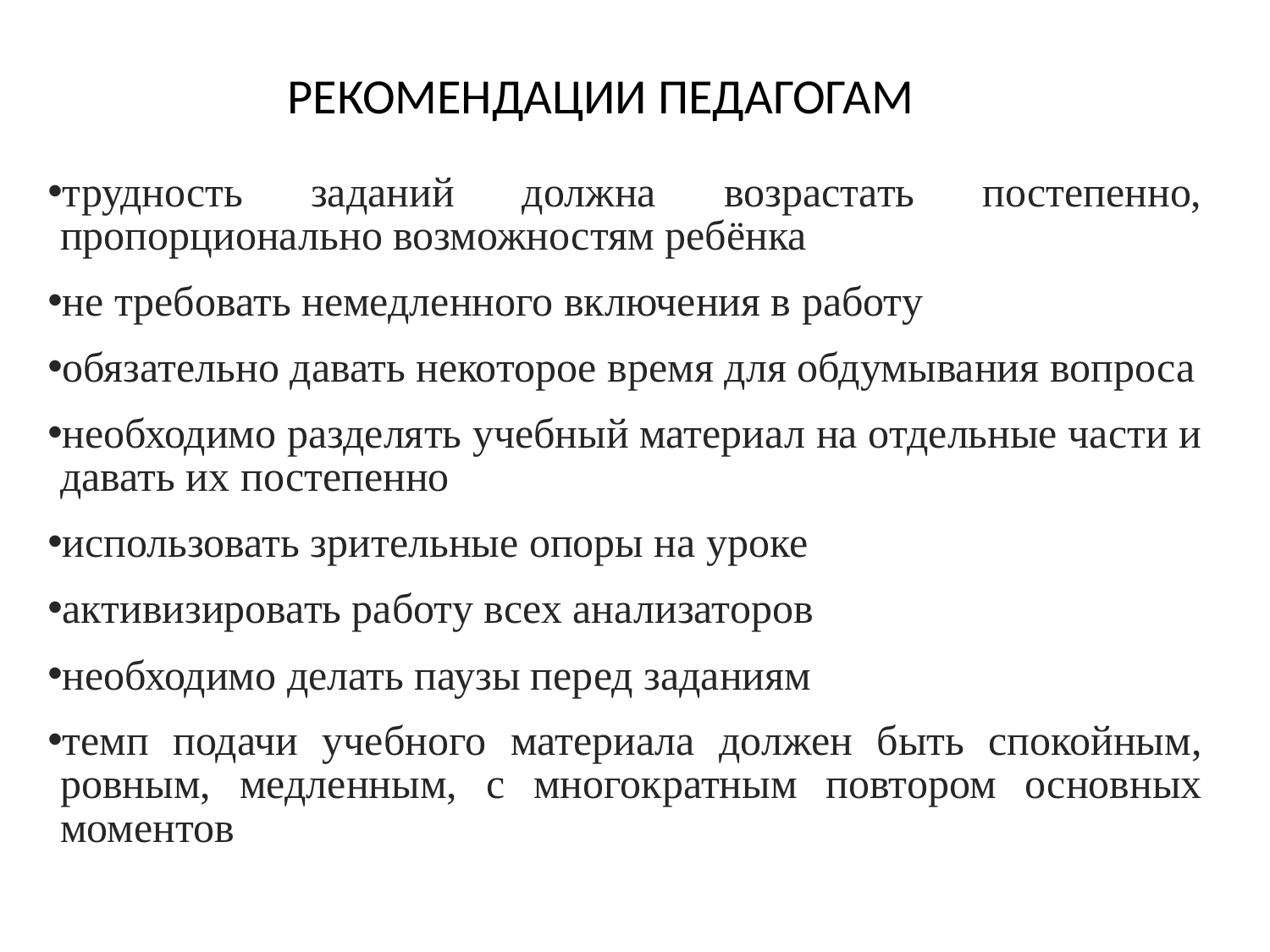

Рекомендации педагогам
трудность заданий должна возрастать постепенно, пропорционально возможностям ребёнка
не требовать немедленного включения в работу
обязательно давать некоторое время для обдумывания вопроса
необходимо разделять учебный материал на отдельные части и давать их постепенно
использовать зрительные опоры на уроке
активизировать работу всех анализаторов
необходимо делать паузы перед заданиям
темп подачи учебного материала должен быть спокойным, ровным, медленным, с многократным повтором основных моментов